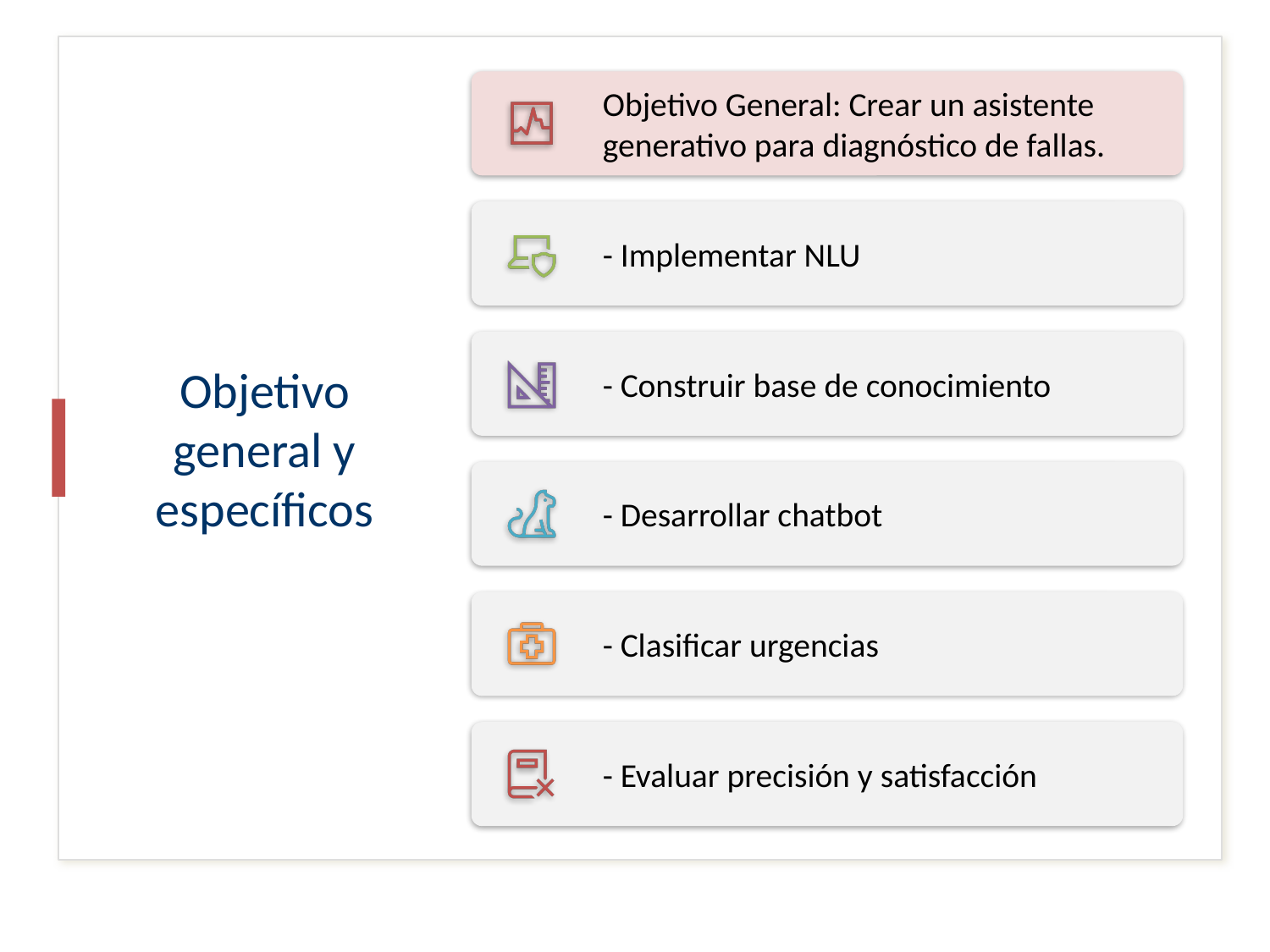

# Objetivo general y específicos
Objetivo General: Crear un asistente generativo para diagnóstico de fallas.
- Implementar NLU
- Construir base de conocimiento
- Desarrollar chatbot
- Clasificar urgencias
- Evaluar precisión y satisfacción